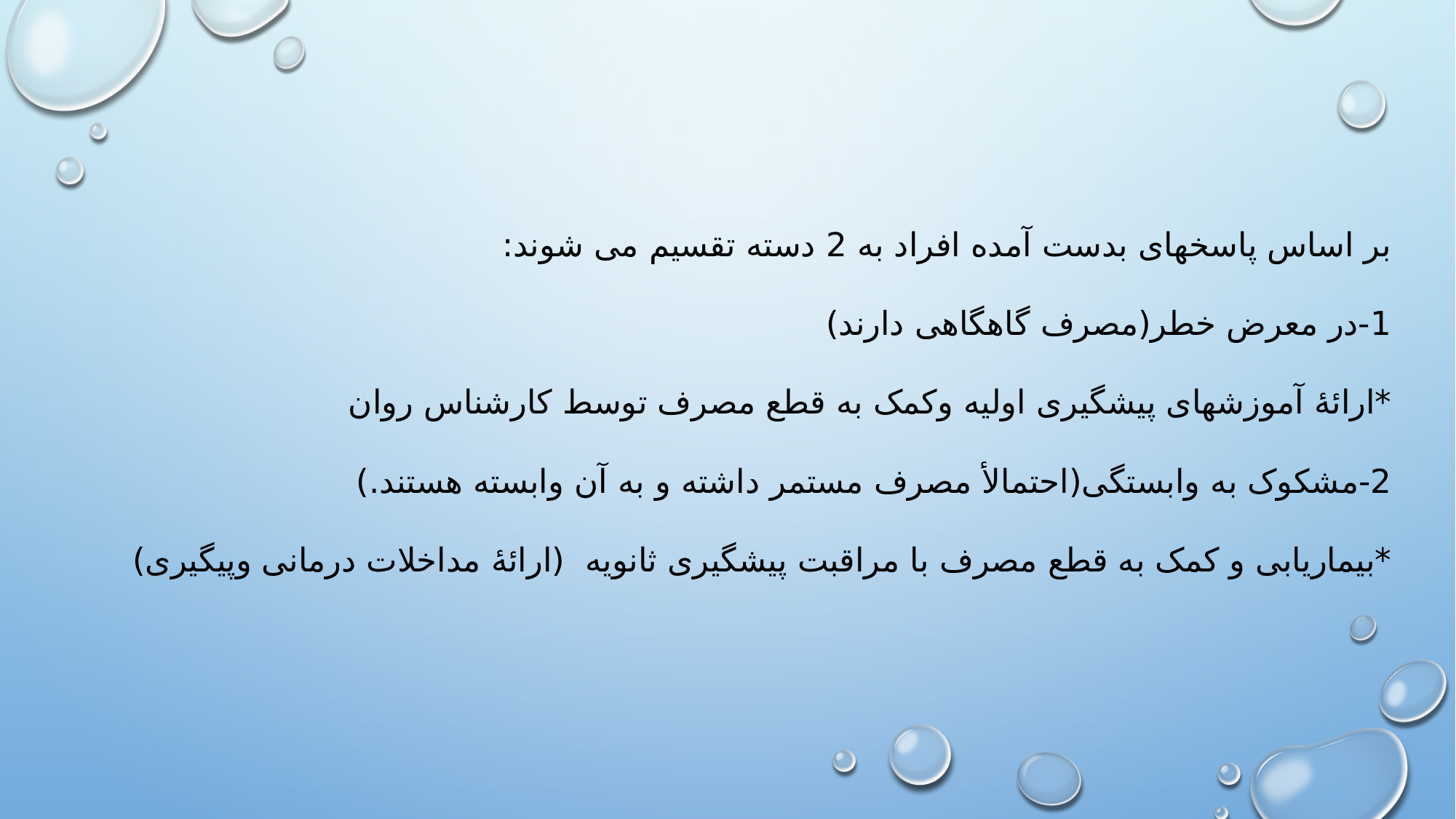

# بر اساس پاسخهای بدست آمده افراد به 2 دسته تقسیم می شوند: 1-در معرض خطر(مصرف گاهگاهی دارند) *ارائۀ آموزشهای پیشگیری اولیه وکمک به قطع مصرف توسط کارشناس روان 2-مشکوک به وابستگی(احتمالأ مصرف مستمر داشته و به آن وابسته هستند.) *بیماریابی و کمک به قطع مصرف با مراقبت پیشگیری ثانویه  (ارائۀ مداخلات درمانی وپیگیری)